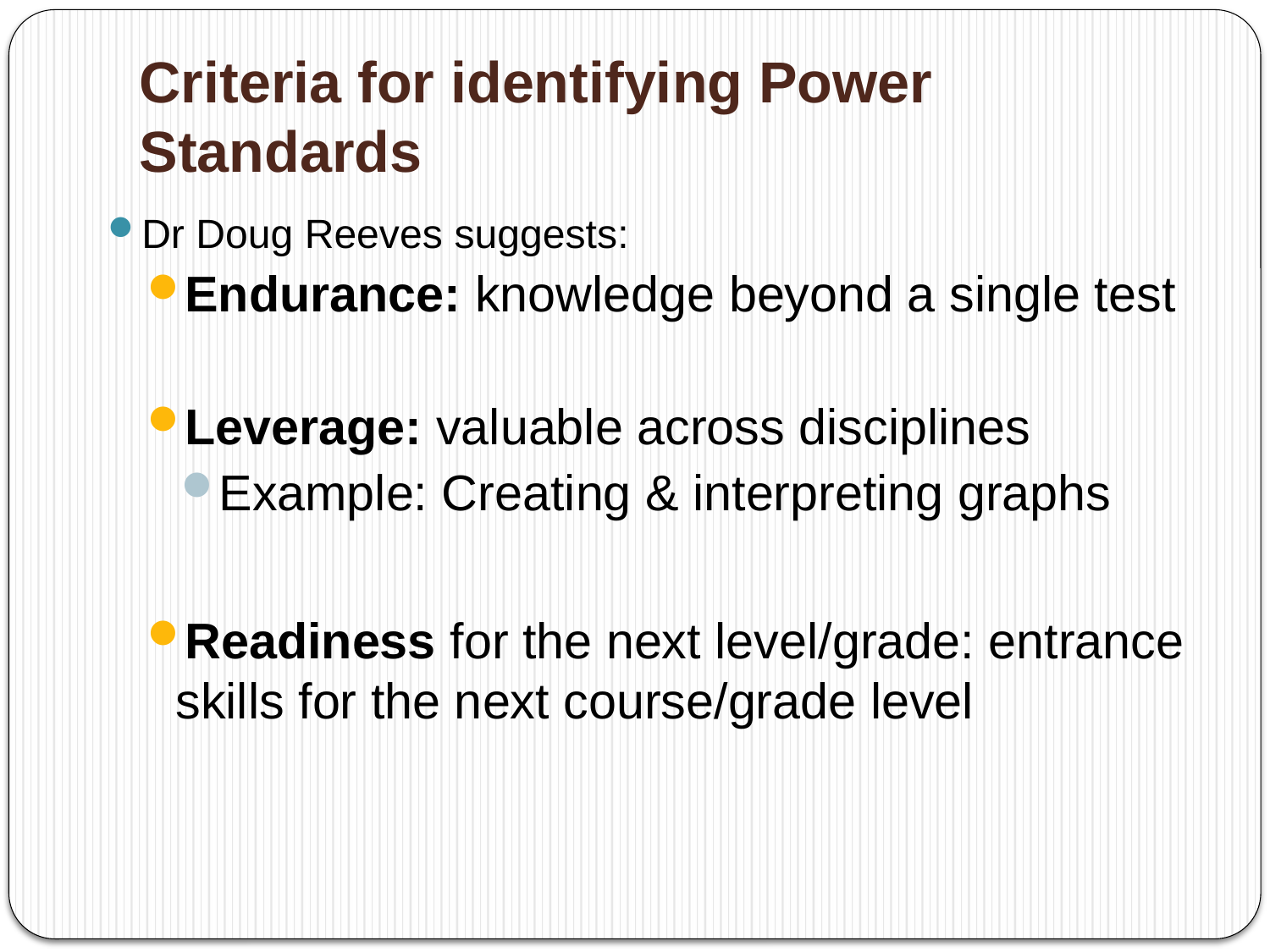

# Criteria for identifying Power Standards
Dr Doug Reeves suggests:
Endurance: knowledge beyond a single test

Leverage: valuable across disciplines
Example: Creating & interpreting graphs

Readiness for the next level/grade: entrance skills for the next course/grade level